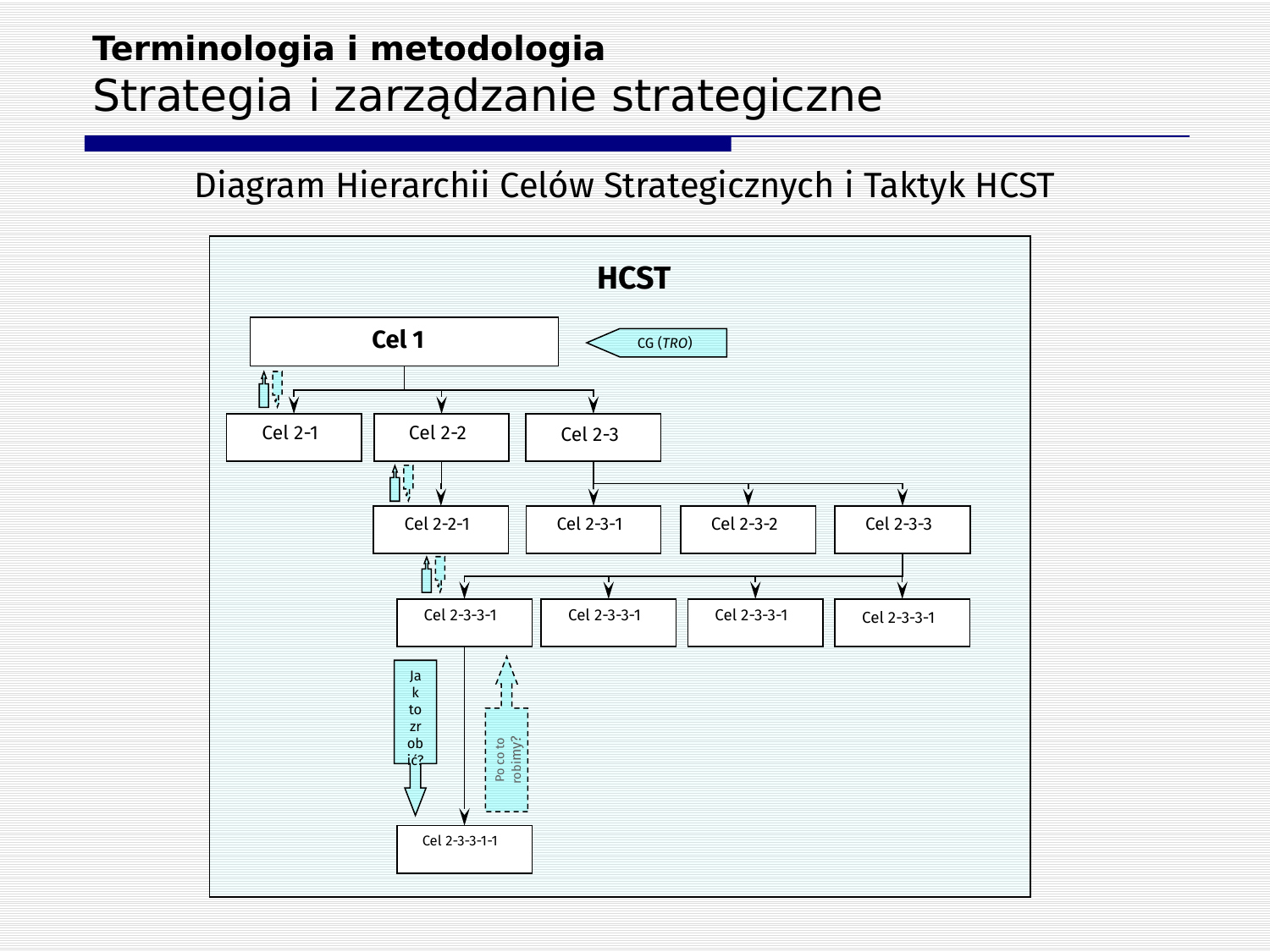

# Terminologia i metodologia Strategia i zarządzanie strategiczne
 Diagram Hierarchii Celów Strategicznych i Taktyk HCST

HCST
Cel 1
CG (TRO)

 Cel 2-1
 Cel 2-2
 Cel 2-3

 Cel 2-2-1
 Cel 2-3-1
 Cel 2-3-2
 Cel 2-3-3

 Cel 2-3-3-1
 Cel 2-3-3-1
 Cel 2-3-3-1
 Cel 2-3-3-1
Po co to robimy?
Jak to zrobić?
 Cel 2-3-3-1-1